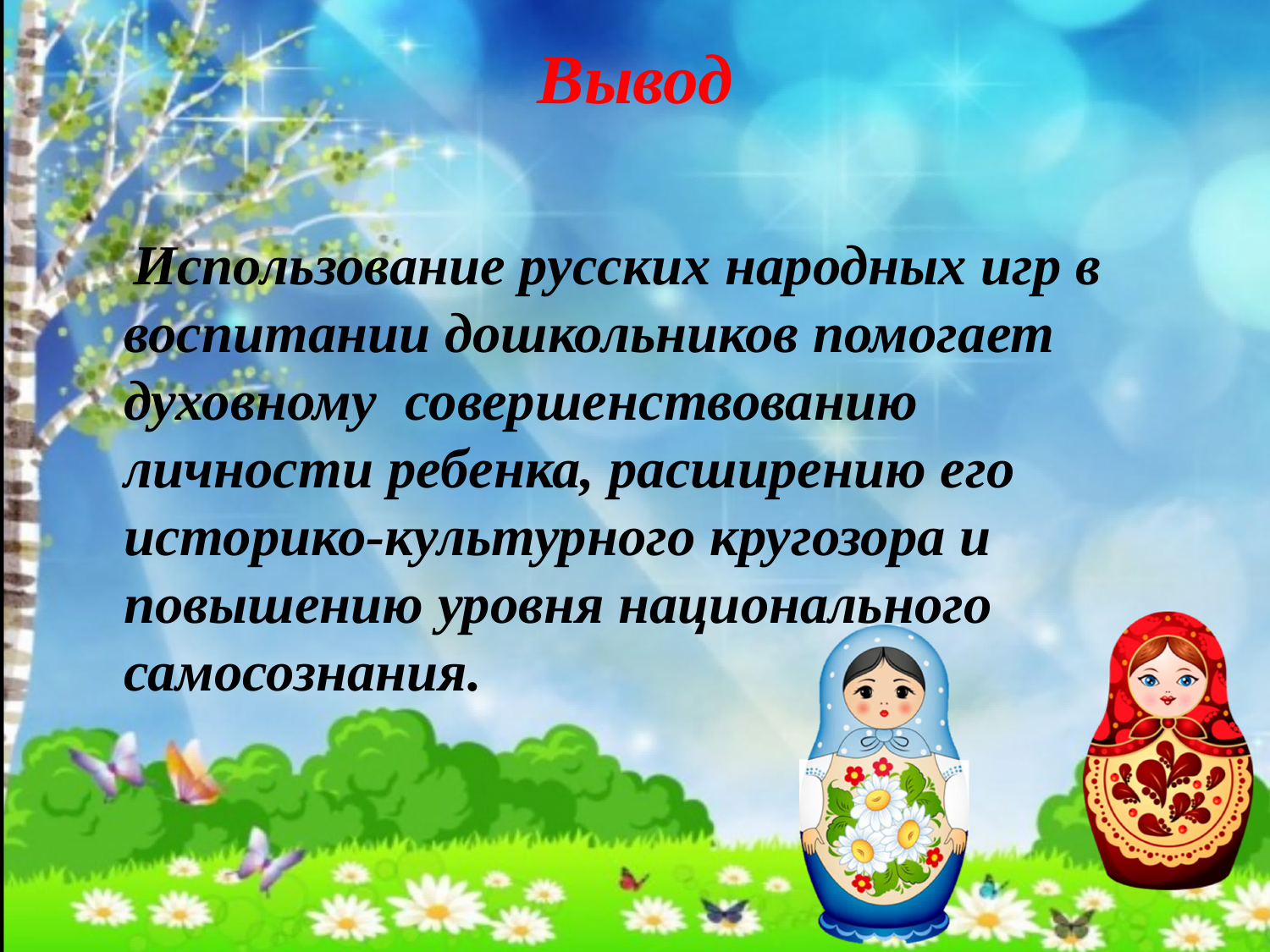

# Вывод
    Использование русских народных игр в воспитании дошкольников помогает духовному  совершенствованию  личности ребенка, расширению его историко-культурного кругозора и повышению уровня национального самосознания.